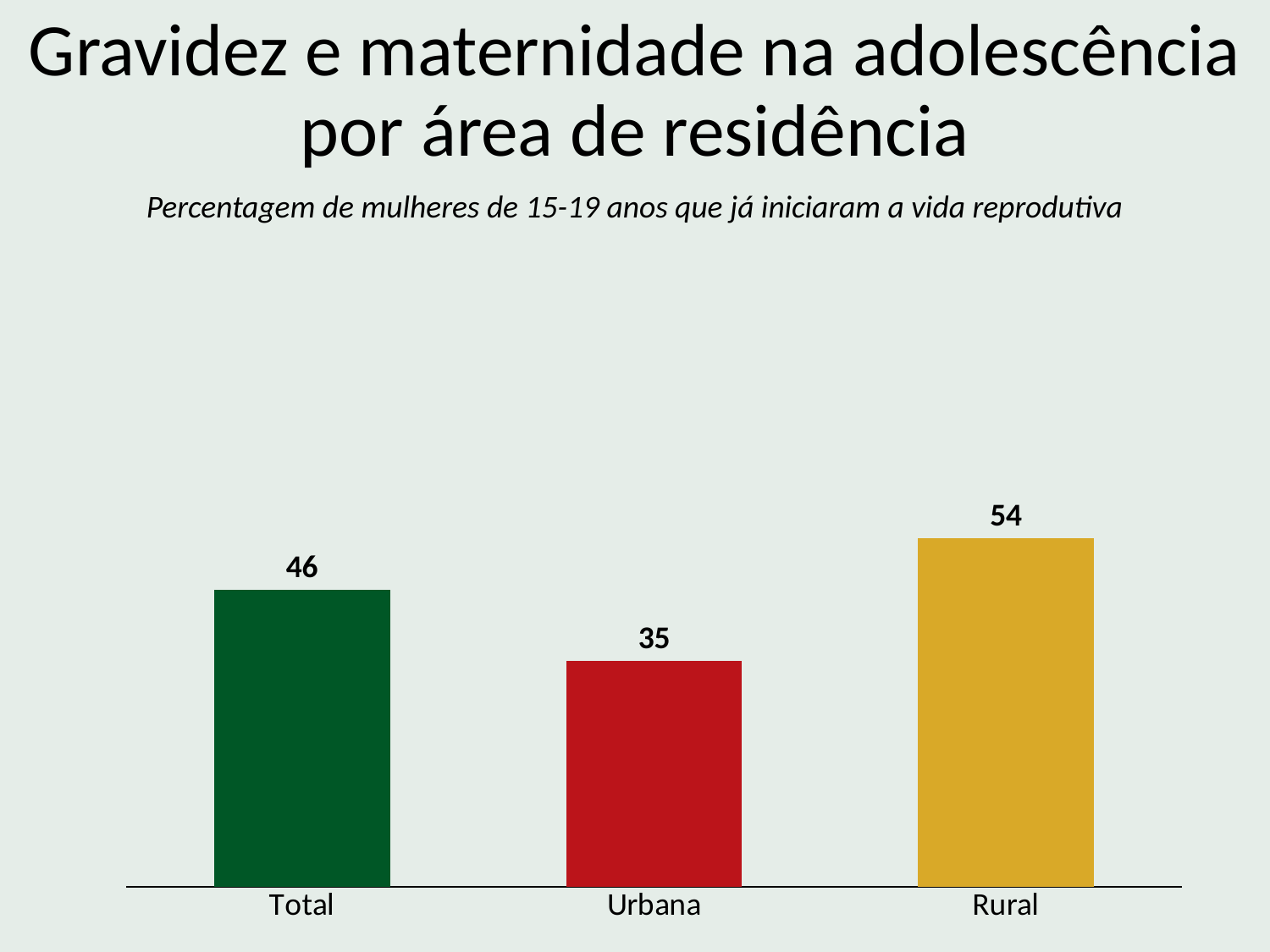

Gravidez e maternidade na adolescência por área de residência
Percentagem de mulheres de 15-19 anos que já iniciaram a vida reprodutiva

### Chart

| Category | Column1 |
|---|---|
| Total | 46.0 |
| Urbana | 35.0 |
| Rural | 54.0 |